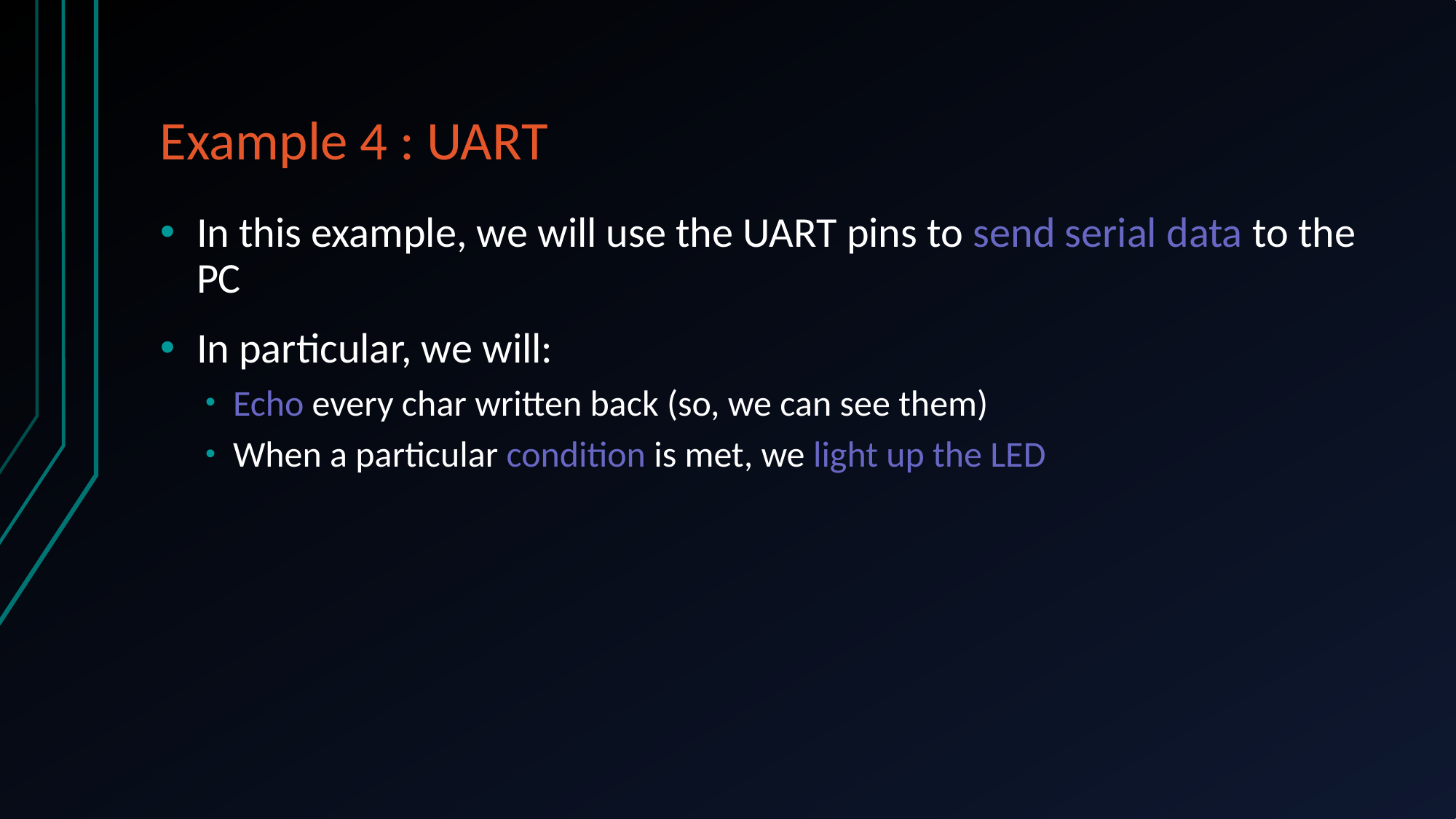

# Example 4 : UART
In this example, we will use the UART pins to send serial data to the PC
In particular, we will:
Echo every char written back (so, we can see them)
When a particular condition is met, we light up the LED